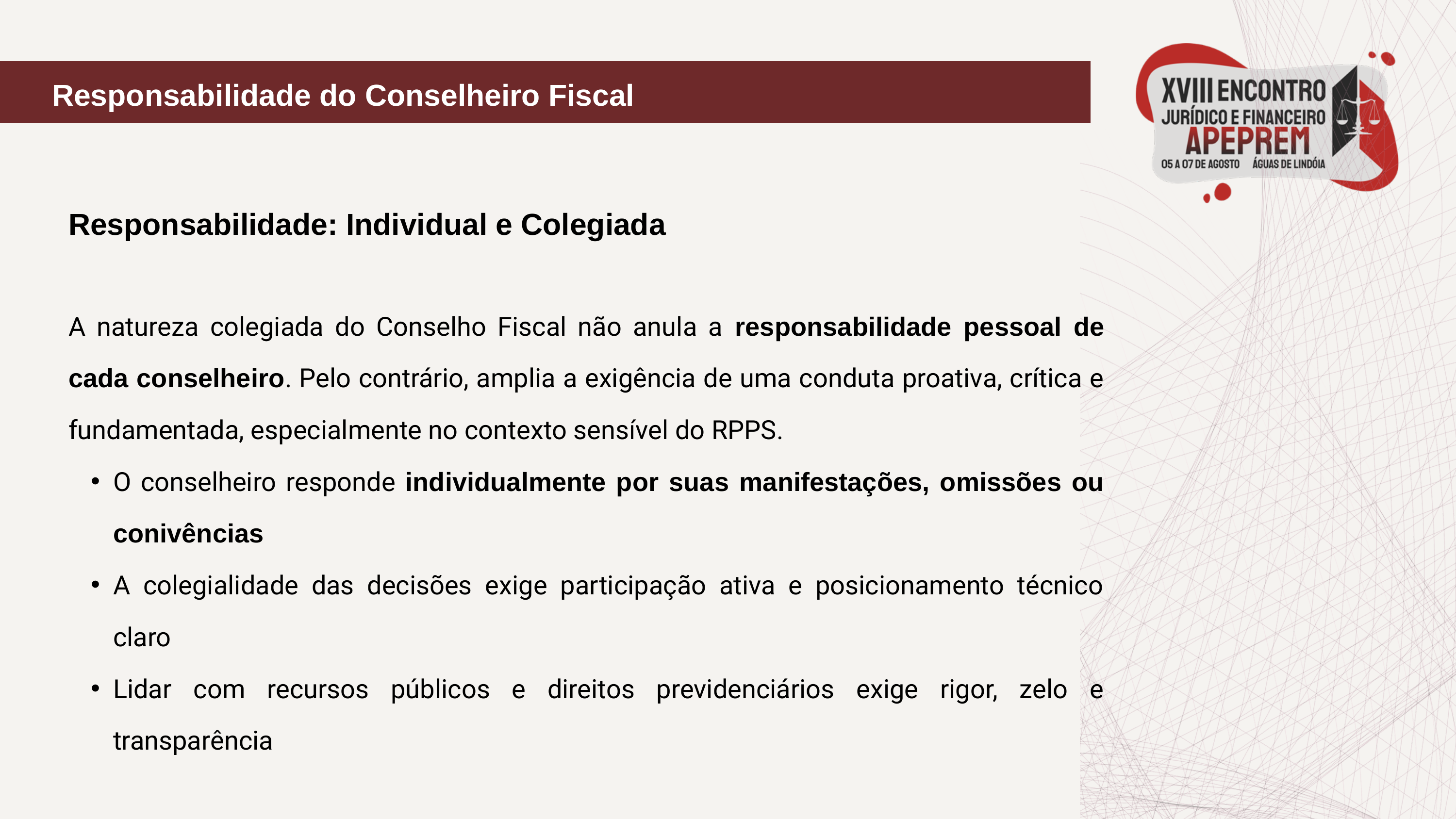

Responsabilidade do Conselheiro Fiscal
Responsabilidade: Individual e Colegiada
A natureza colegiada do Conselho Fiscal não anula a responsabilidade pessoal de cada conselheiro. Pelo contrário, amplia a exigência de uma conduta proativa, crítica e fundamentada, especialmente no contexto sensível do RPPS.
O conselheiro responde individualmente por suas manifestações, omissões ou conivências
A colegialidade das decisões exige participação ativa e posicionamento técnico claro
Lidar com recursos públicos e direitos previdenciários exige rigor, zelo e transparência